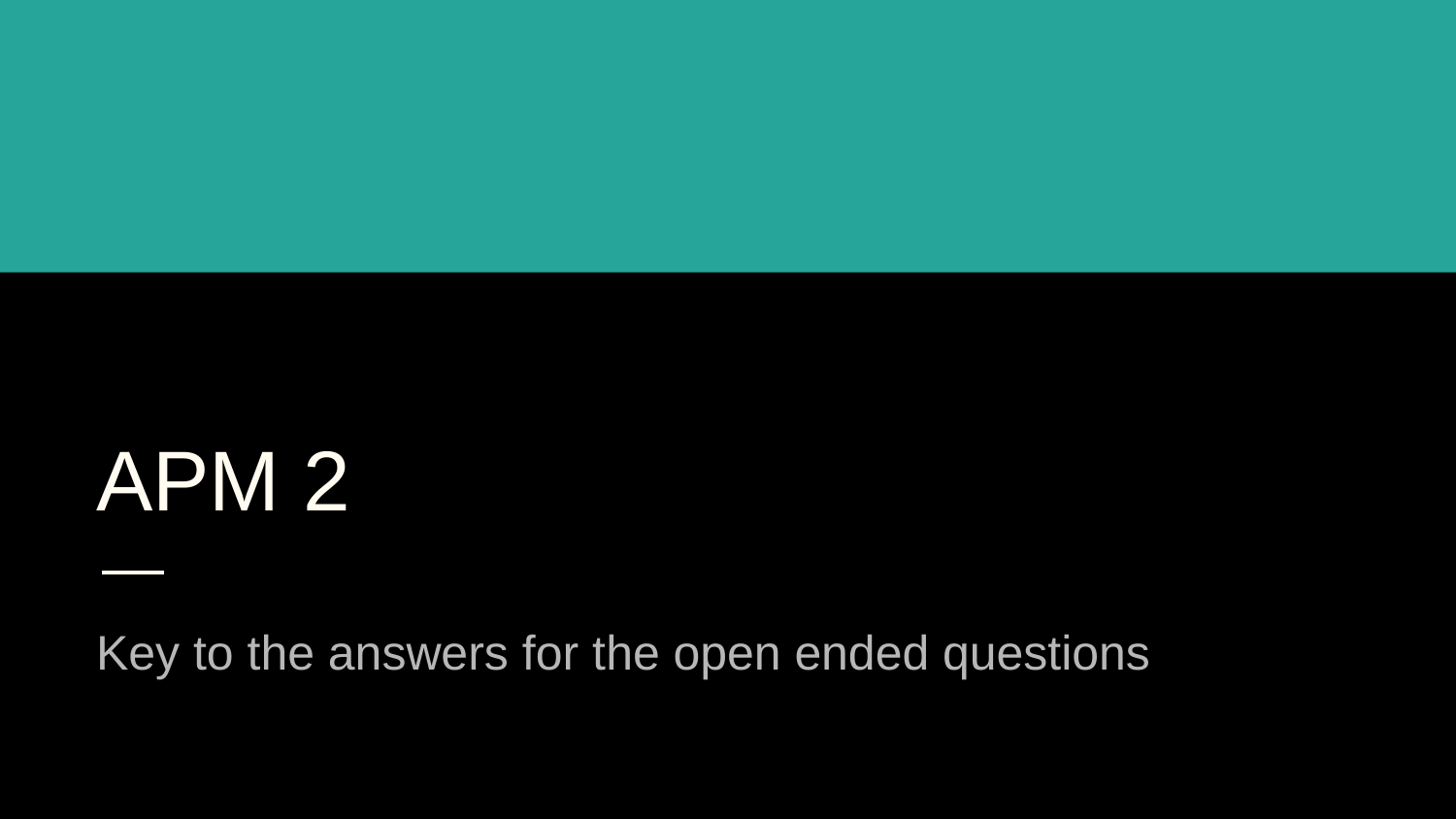

# APM 2
Key to the answers for the open ended questions